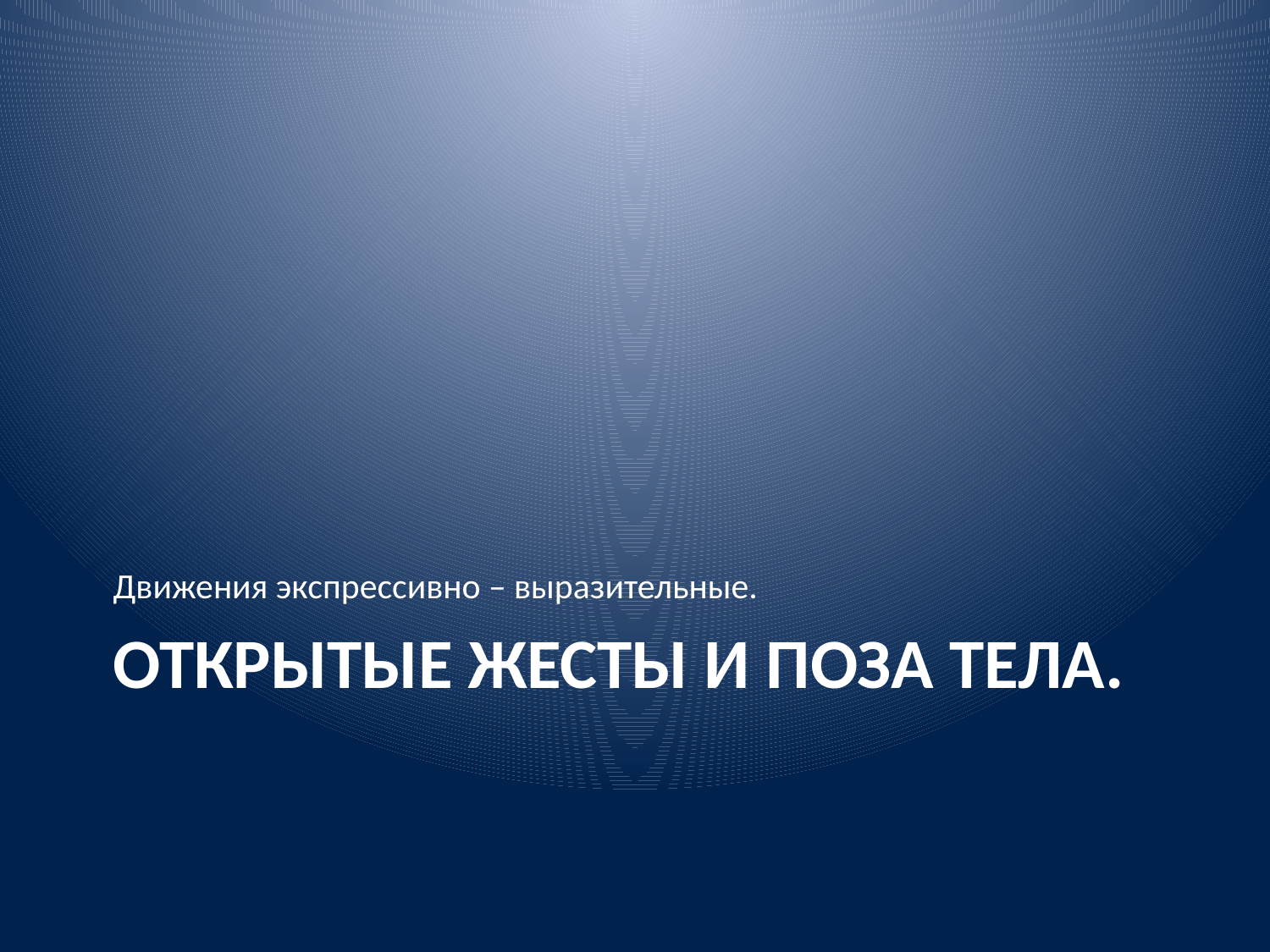

Движения экспрессивно – выразительные.
# Открытые жесты и поза тела.